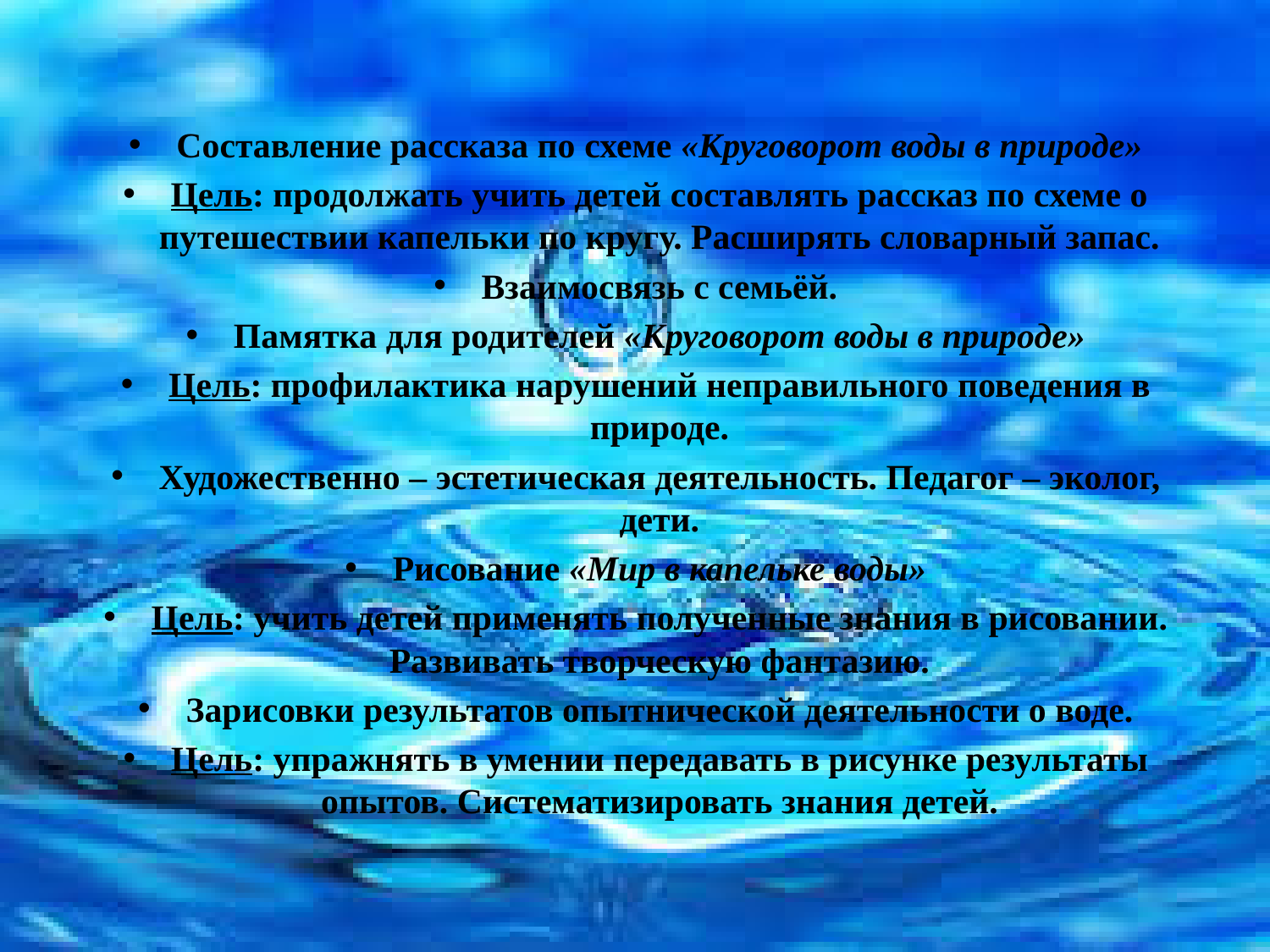

#
Составление рассказа по схеме «Круговорот воды в природе»
Цель: продолжать учить детей составлять рассказ по схеме о путешествии капельки по кругу. Расширять словарный запас.
Взаимосвязь с семьёй.
Памятка для родителей «Круговорот воды в природе»
Цель: профилактика нарушений неправильного поведения в природе.
Художественно – эстетическая деятельность. Педагог – эколог, дети.
Рисование «Мир в капельке воды»
Цель: учить детей применять полученные знания в рисовании. Развивать творческую фантазию.
Зарисовки результатов опытнической деятельности о воде.
Цель: упражнять в умении передавать в рисунке результаты опытов. Систематизировать знания детей.